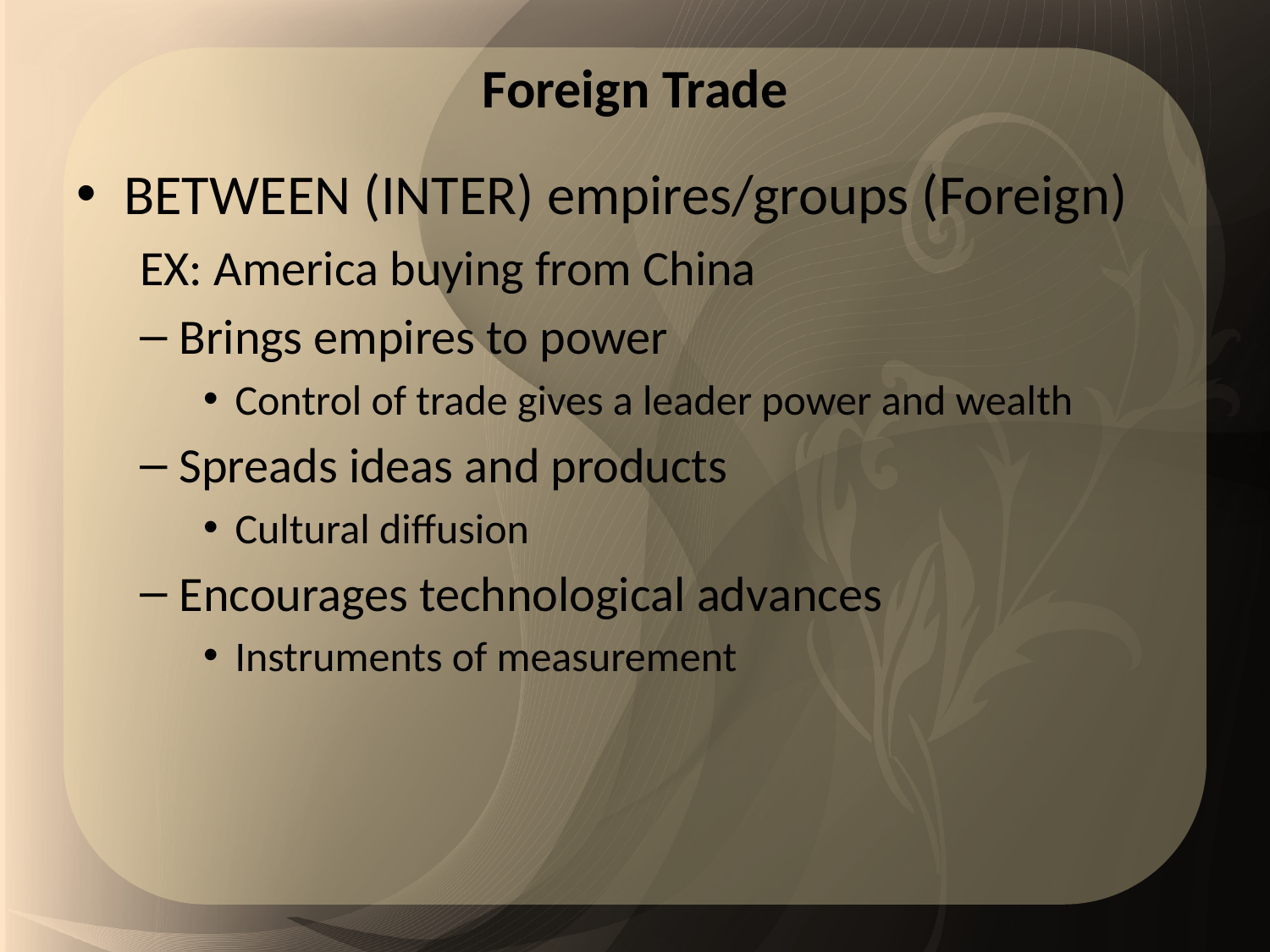

# Foreign Trade
BETWEEN (INTER) empires/groups (Foreign)
EX: America buying from China
Brings empires to power
Control of trade gives a leader power and wealth
Spreads ideas and products
Cultural diffusion
Encourages technological advances
Instruments of measurement